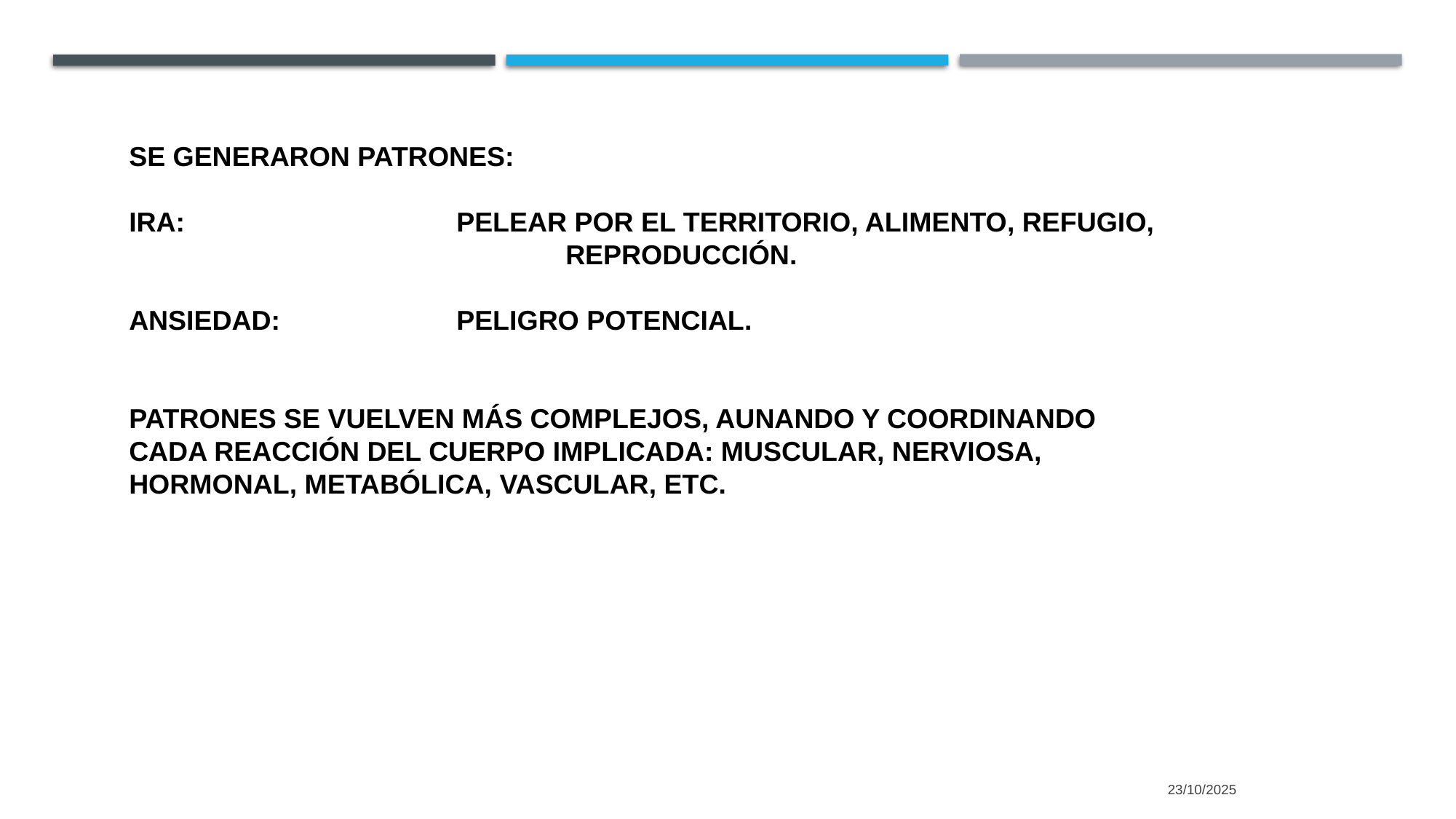

SE GENERARON PATRONES:

IRA: 			PELEAR POR EL TERRITORIO, ALIMENTO, REFUGIO, 				REPRODUCCIÓN.

ANSIEDAD: 		PELIGRO POTENCIAL.

PATRONES SE VUELVEN MÁS COMPLEJOS, AUNANDO Y COORDINANDO  CADA REACCIÓN DEL CUERPO IMPLICADA: MUSCULAR, NERVIOSA, HORMONAL, METABÓLICA, VASCULAR, ETC.
23/10/2025